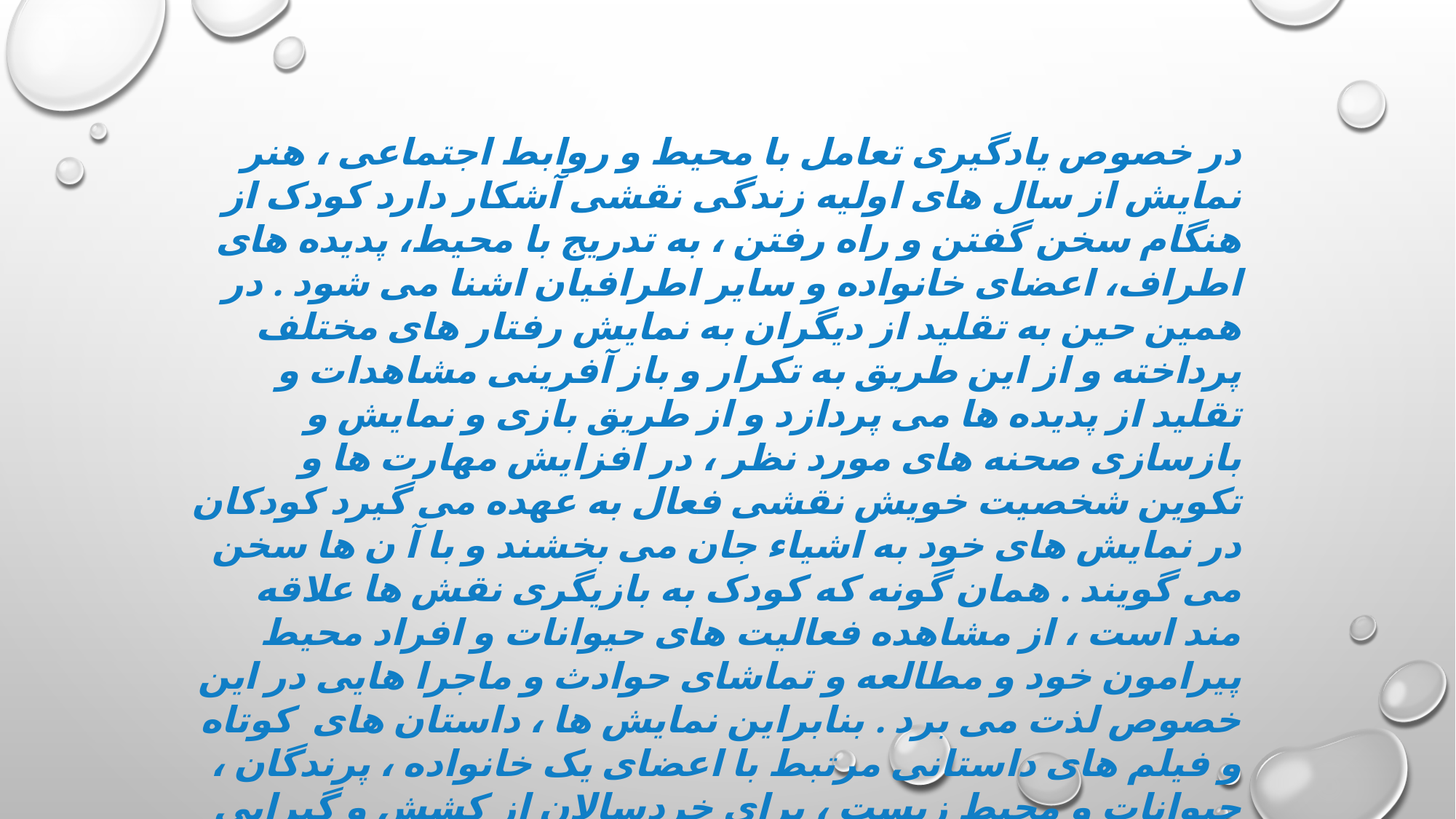

در خصوص یادگیری تعامل با محیط و روابط اجتماعی ، هنر نمایش از سال های اولیه زندگی نقشی آشکار دارد کودک از هنگام سخن گفتن و راه رفتن ، به تدریج با محیط، پدیده های اطراف، اعضای خانواده و سایر اطرافیان اشنا می شود . در همین حین به تقلید از دیگران به نمایش رفتار های مختلف پرداخته و از این طریق به تکرار و باز آفرینی مشاهدات و تقلید از پدیده ها می پردازد و از طریق بازی و نمایش و بازسازی صحنه های مورد نظر ، در افزایش مهارت ها و تکوین شخصیت خویش نقشی فعال به عهده می گیرد کودکان در نمایش های خود به اشیاء جان می بخشند و با آ ن ها سخن می گویند . همان گونه که کودک به بازیگری نقش ها علاقه مند است ، از مشاهده فعالیت های حیوانات و افراد محیط پیرامون خود و مطالعه و تماشای حوادث و ماجرا هایی در این خصوص لذت می برد . بنابراین نمایش ها ، داستان های  کوتاه و فیلم های داستانی مرتبط با اعضای یک خانواده ، پرندگان ، حیوانات و محیط زیست ، برای خردسالان از کشش و گیرایی خاصی برخوردار است . علاقه به نمایش ، بازیگری نقش و تقلید و همانند سازی با نزدیکان در نوجوانی نیز ادامه می یابد.